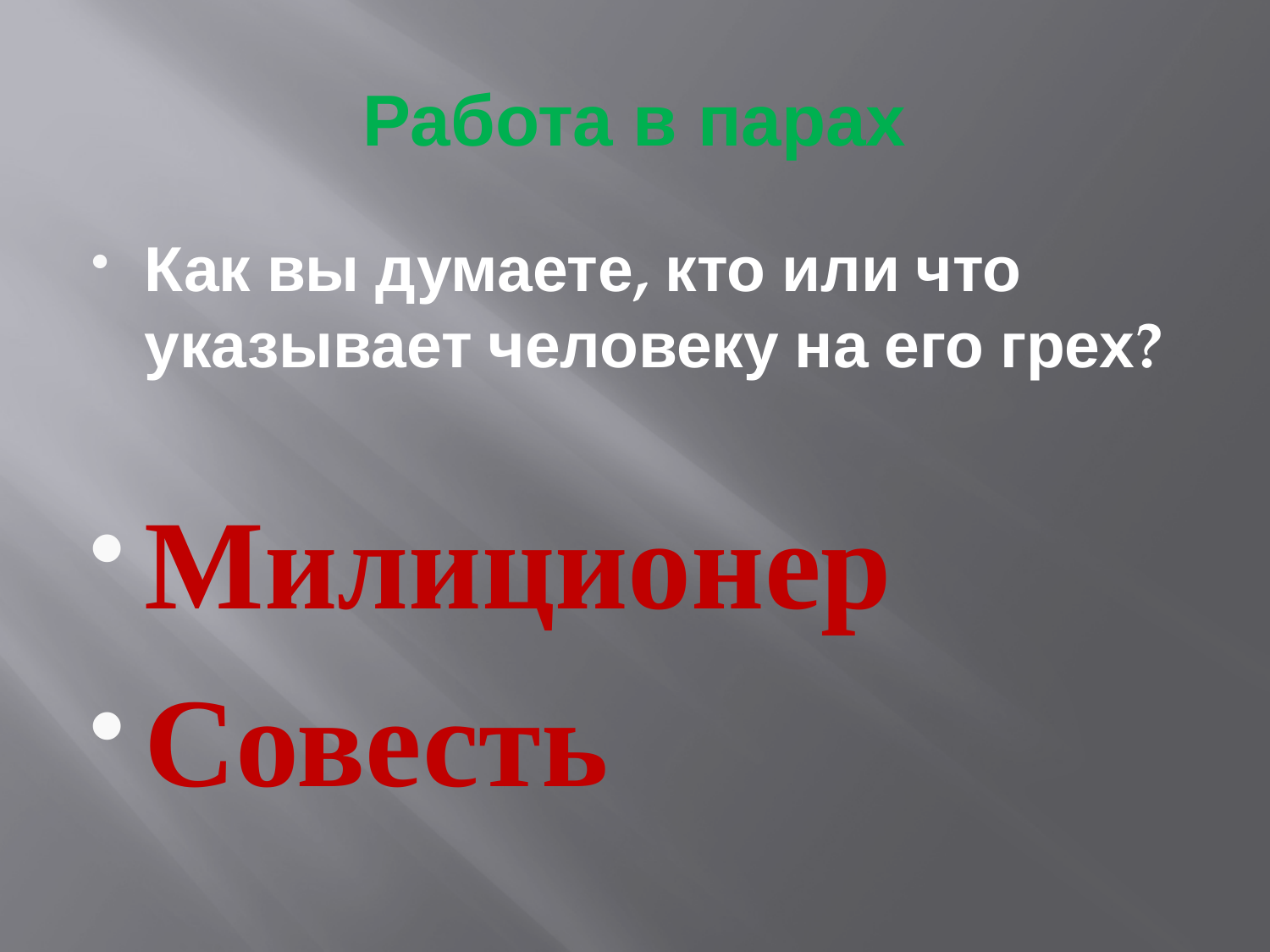

# Работа в парах
Как вы думаете, кто или что указывает человеку на его грех?
Милиционер
Совесть